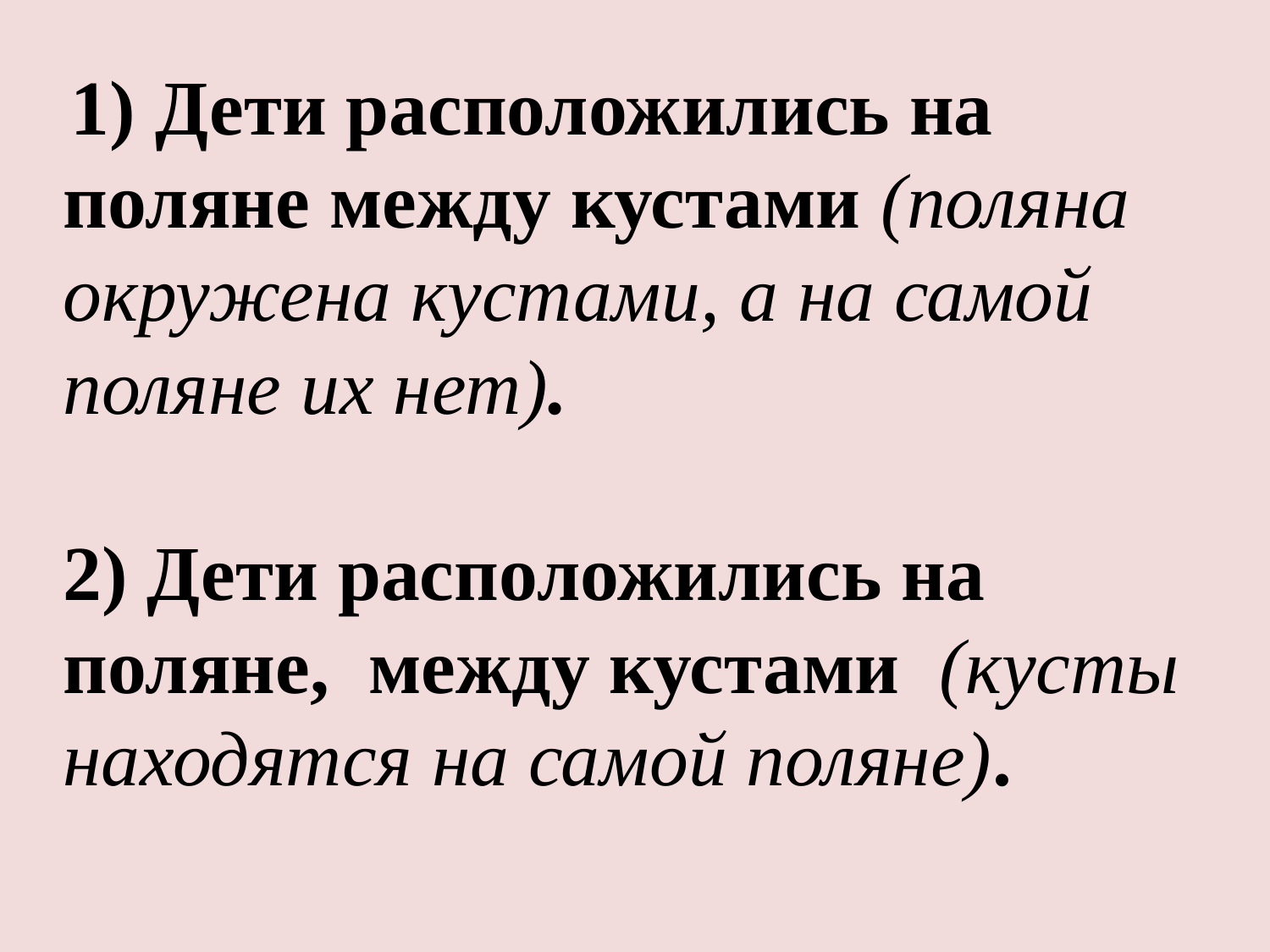

# 1) Дети расположились на поляне между кустами (поляна окружена кустами, а на самой поляне их нет). 2) Дети расположились на поляне,  между кустами  (кусты находятся на самой поляне).